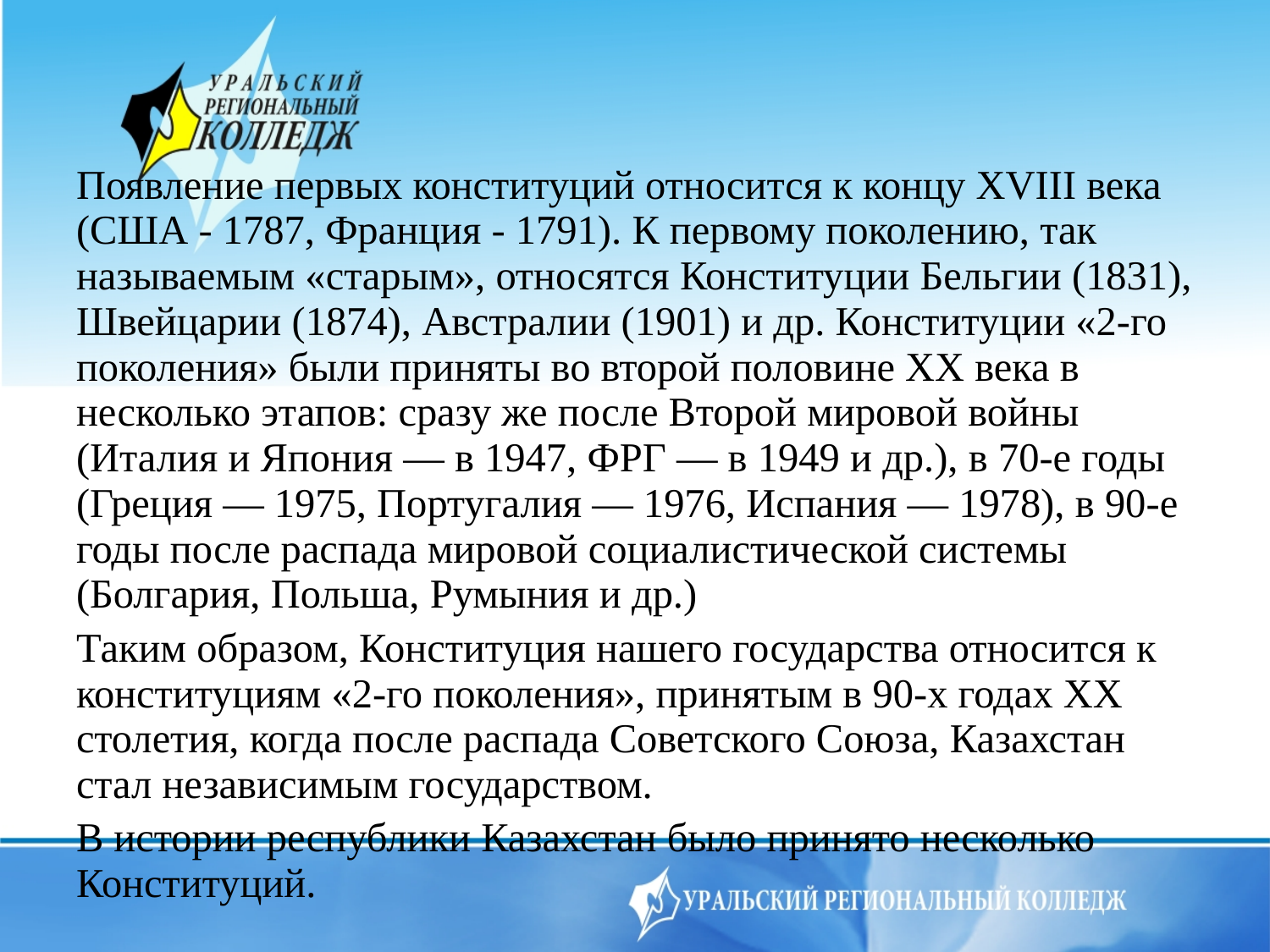

#
Появление первых конституций относится к концу XVIII века (США - 1787, Франция - 1791). К первому поколению, так называемым «старым», относятся Конституции Бельгии (1831), Швейцарии (1874), Австралии (1901) и др. Конституции «2-го поколения» были приняты во второй половине ХХ века в несколько этапов: сразу же после Второй мировой войны (Италия и Япония — в 1947, ФРГ — в 1949 и др.), в 70-е годы (Греция — 1975, Португалия — 1976, Испания — 1978), в 90-е годы после распада мировой социалистической системы (Болгария, Польша, Румыния и др.)
Таким образом, Конституция нашего государства относится к конституциям «2-го поколения», принятым в 90-х годах ХХ столетия, когда после распада Советского Союза, Казахстан стал независимым государством.
В истории республики Казахстан было принято несколько Конституций.